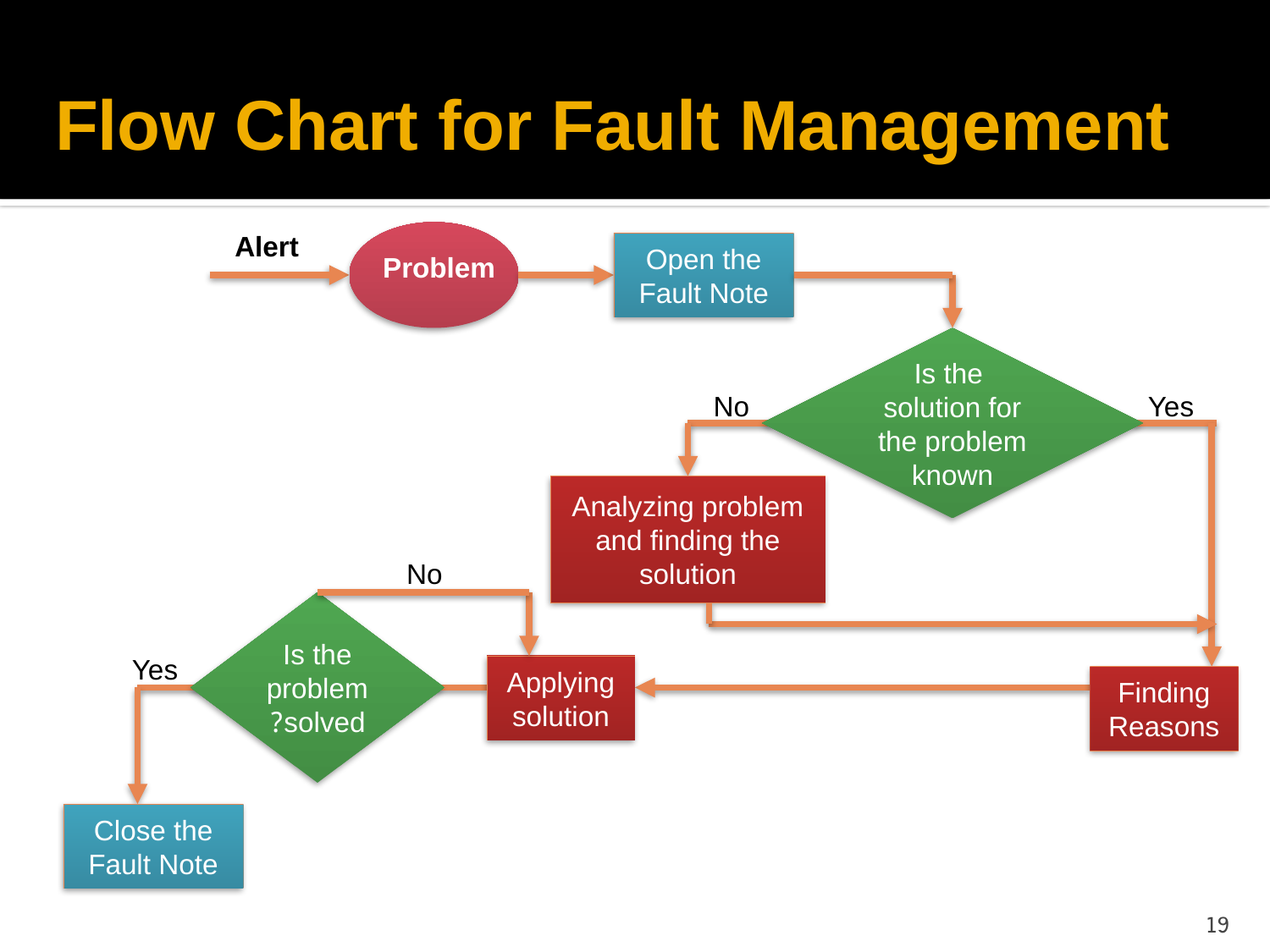

# Flow Chart for Fault Management
Alert

Open the Fault Note
Problem
Is the  solution for the problem known
No
Yes
Analyzing problem and finding the solution
No
Is the problem solved?
Yes
Applying solution
Finding Reasons
Close the Fault Note
19